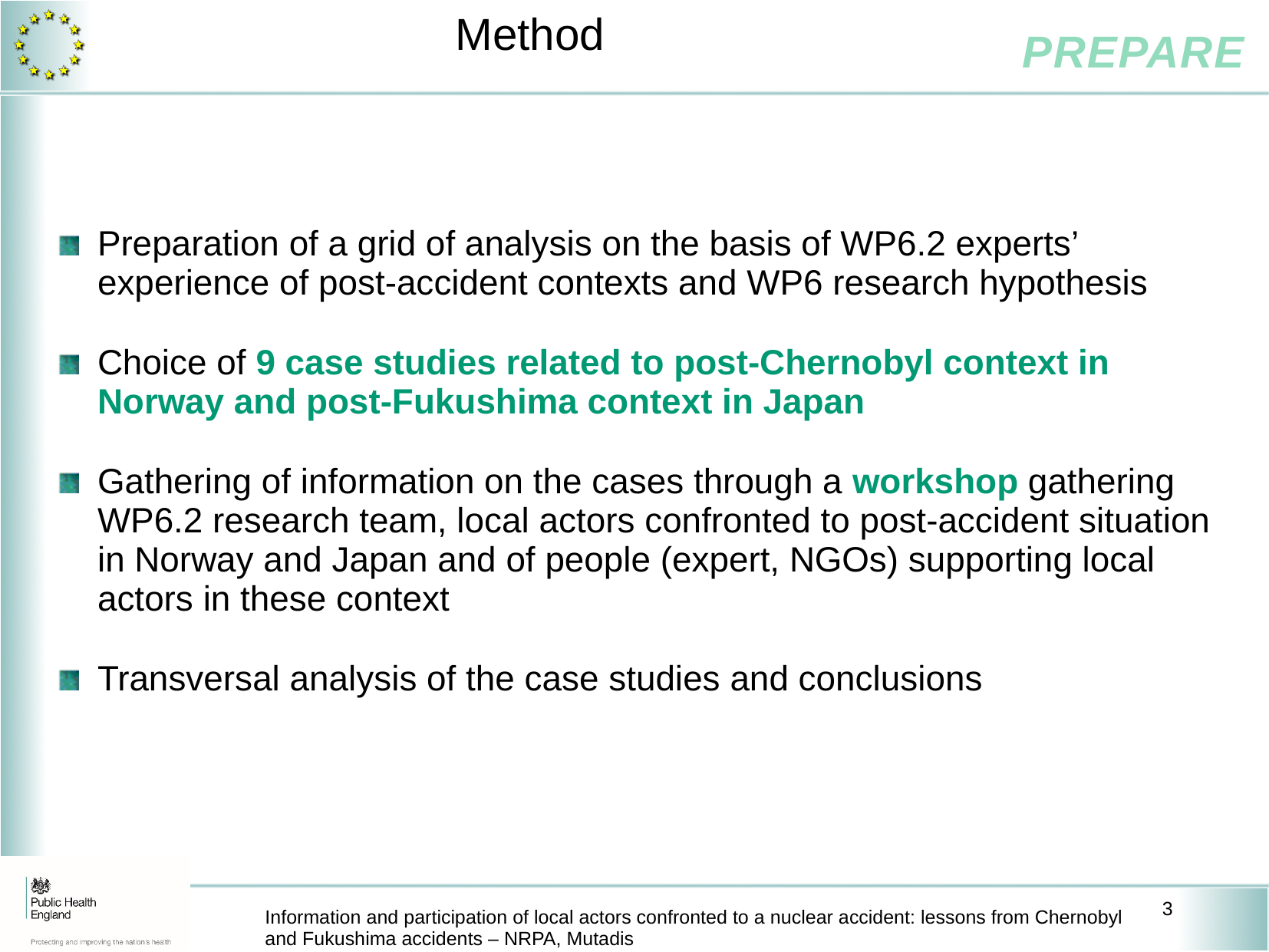

Method
Preparation of a grid of analysis on the basis of WP6.2 experts’ experience of post-accident contexts and WP6 research hypothesis
Choice of 9 case studies related to post-Chernobyl context in Norway and post-Fukushima context in Japan
Gathering of information on the cases through a workshop gathering WP6.2 research team, local actors confronted to post-accident situation in Norway and Japan and of people (expert, NGOs) supporting local actors in these context
Transversal analysis of the case studies and conclusions